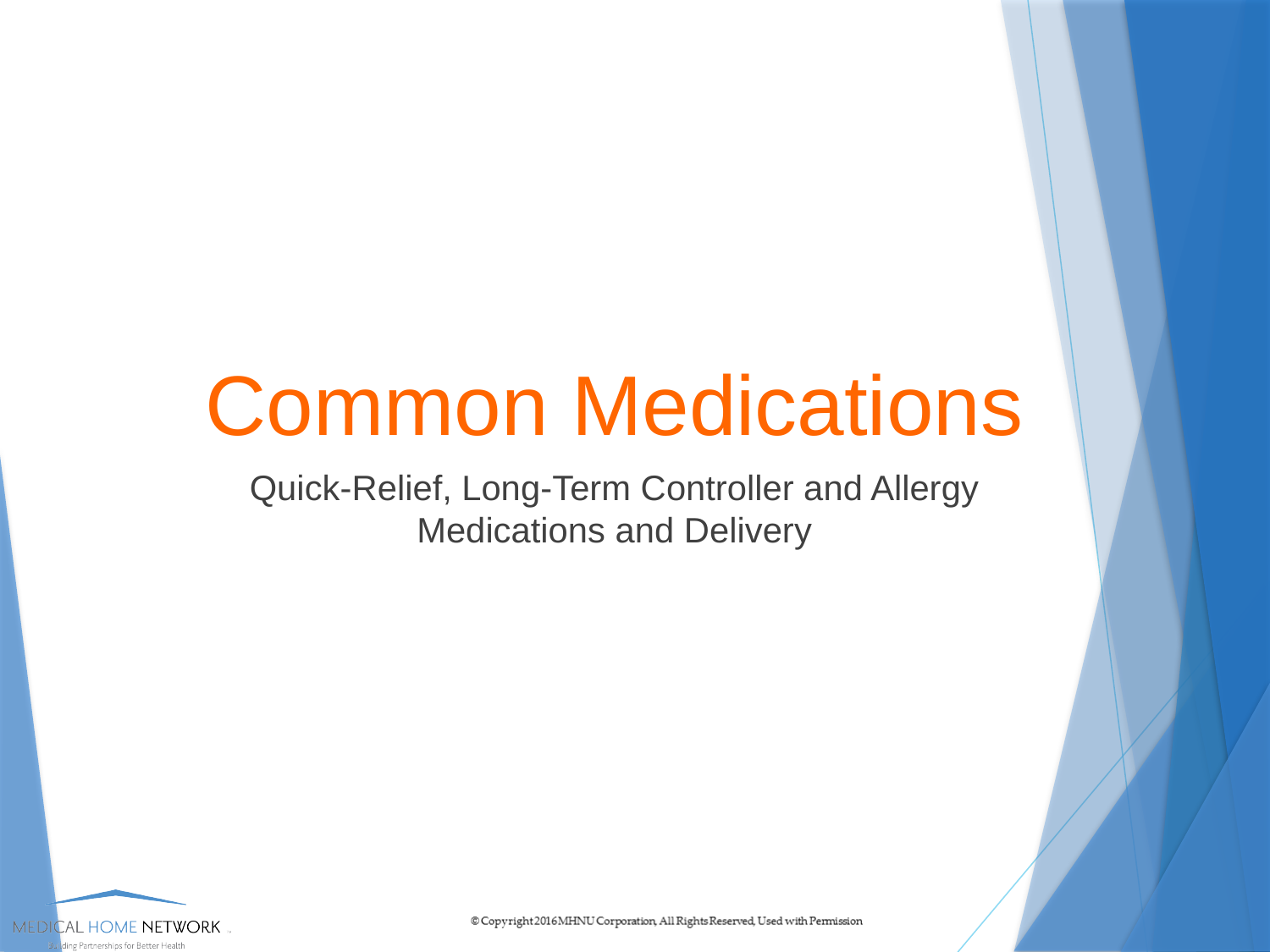

# Common Medications
Quick-Relief, Long-Term Controller and Allergy Medications and Delivery